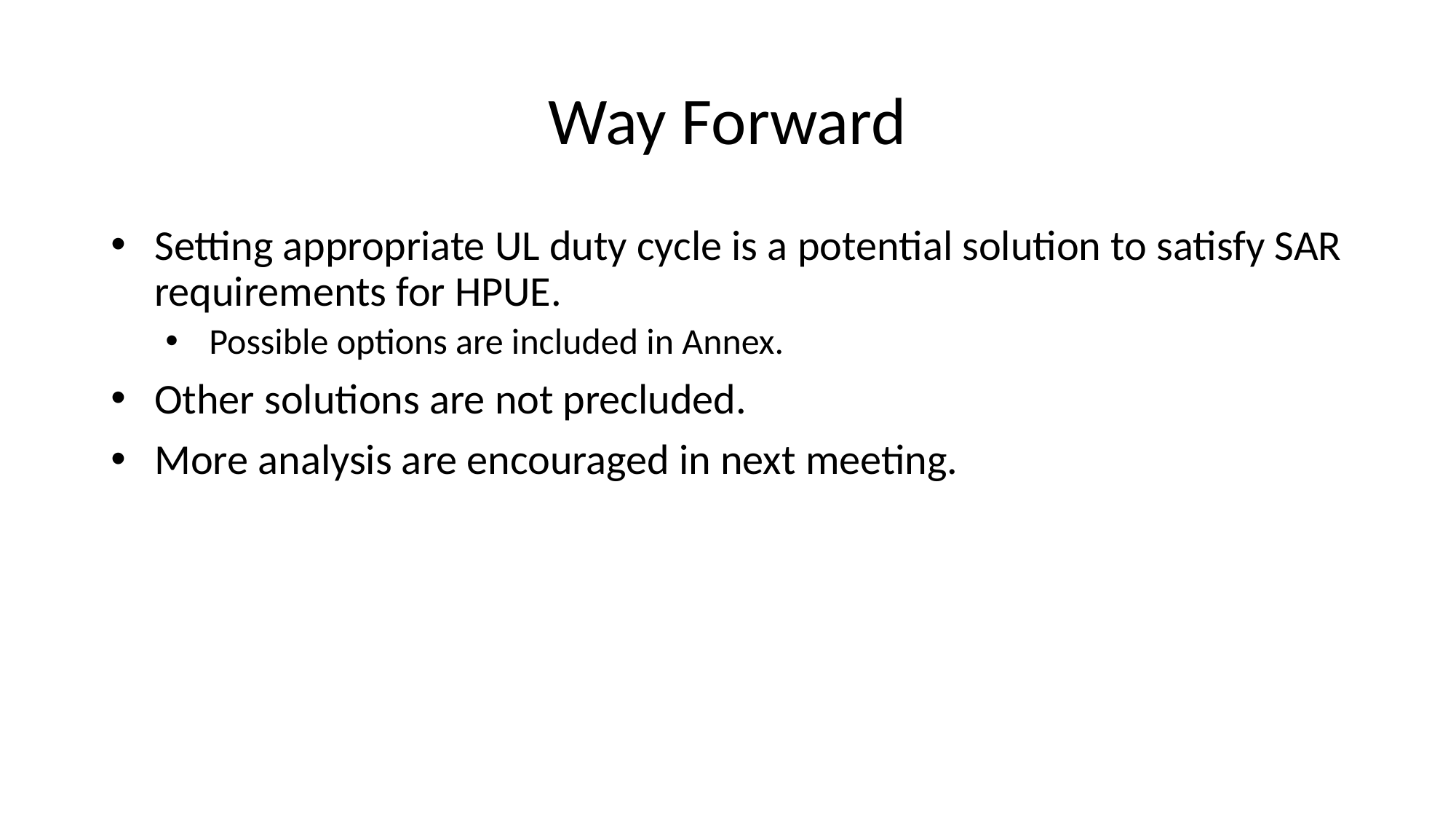

# Way Forward
Setting appropriate UL duty cycle is a potential solution to satisfy SAR requirements for HPUE.
Possible options are included in Annex.
Other solutions are not precluded.
More analysis are encouraged in next meeting.